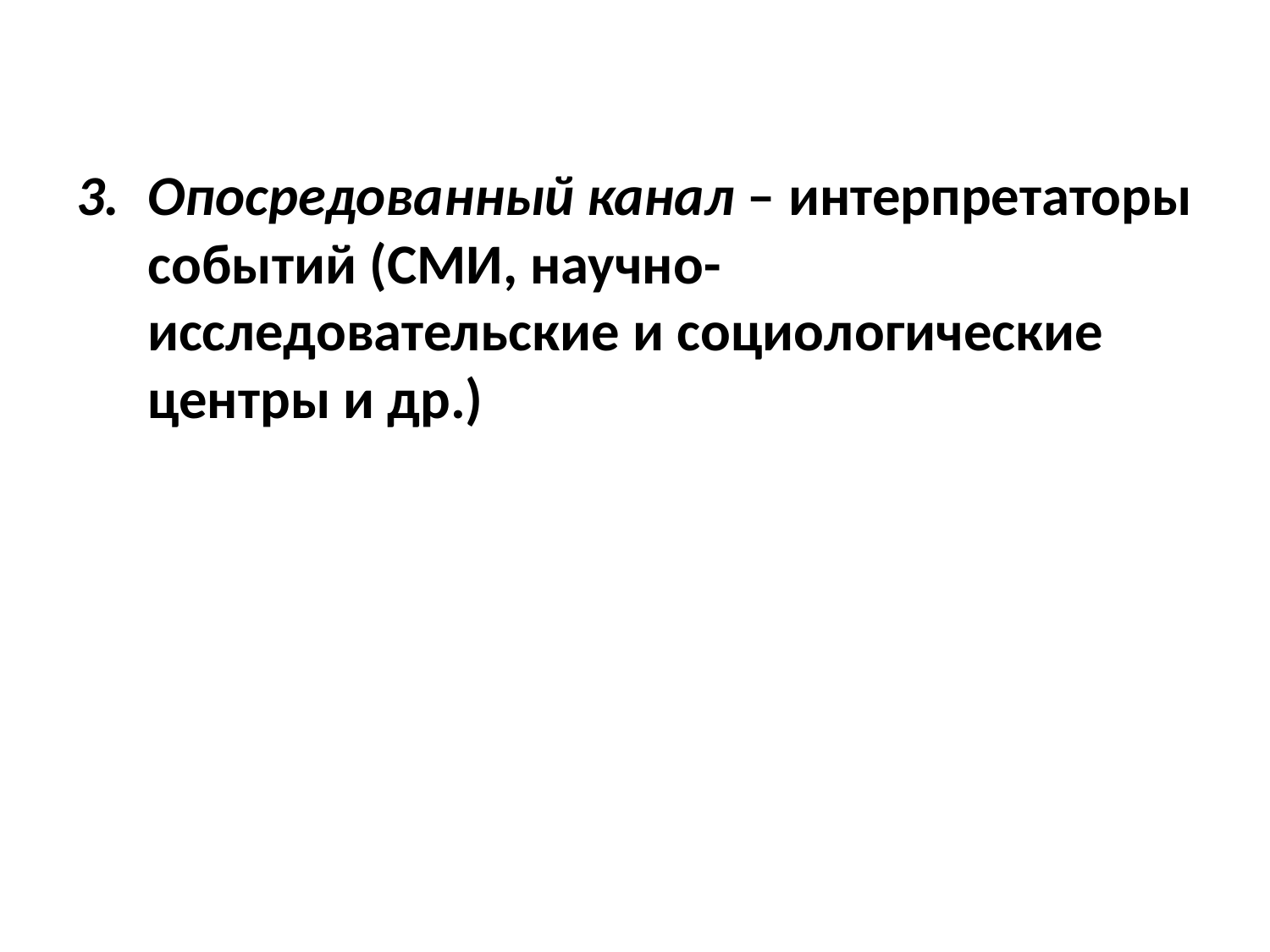

Опосредованный канал – интерпретаторы событий (СМИ, научно-исследовательские и социологические центры и др.)